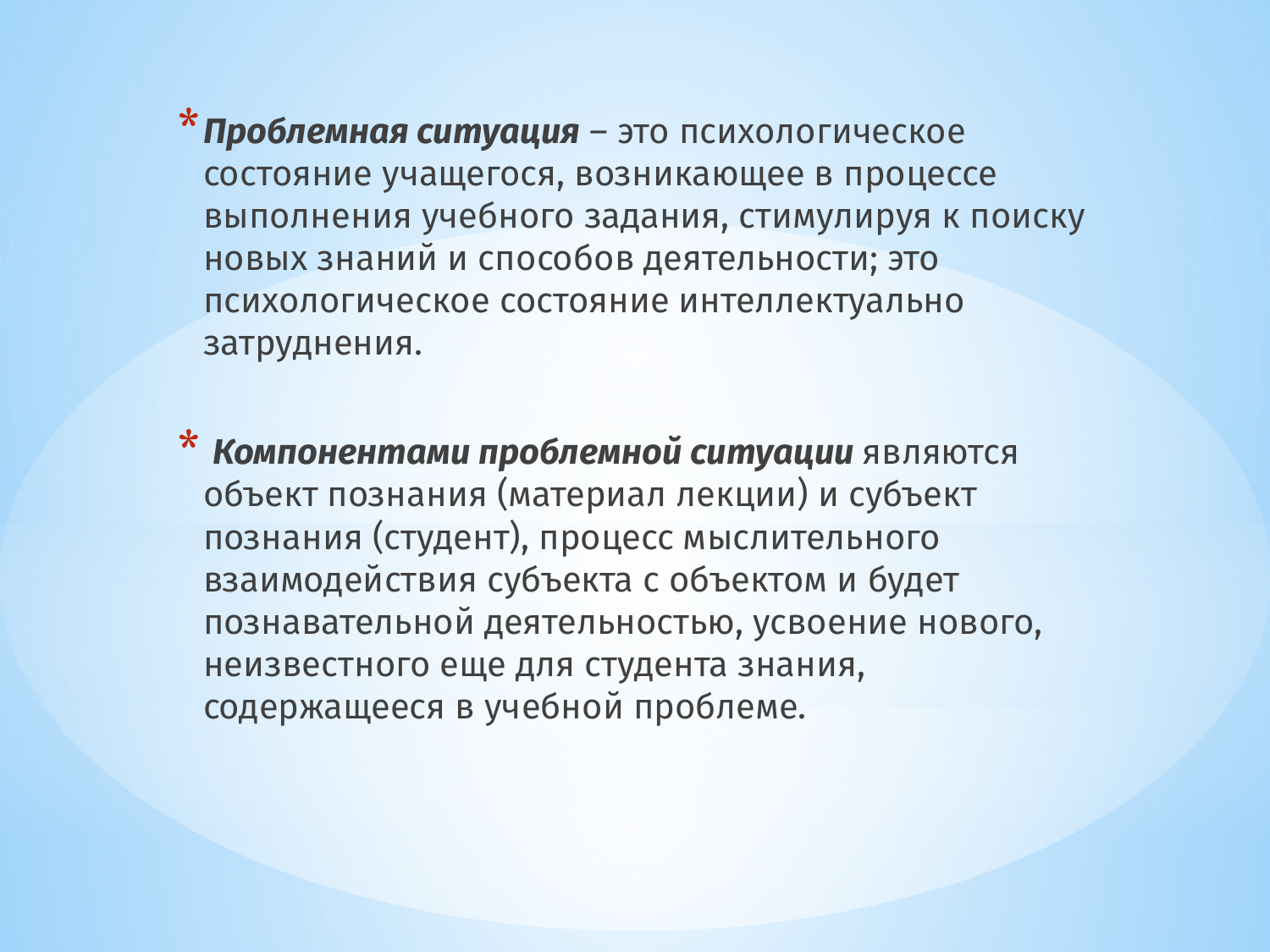

Проблемная ситуация – это психологическое состояние учащегося, возникающее в процессе выполнения учебного задания, стимулируя к поиску новых знаний и способов деятельности; это психологическое состояние интеллектуально затруднения.

 Компонентами проблемной ситуации являются объект познания (материал лекции) и субъект познания (студент), процесс мыслительного взаимодействия субъекта с объектом и будет познавательной деятельностью, усвоение нового, неизвестного еще для студента знания, содержащееся в учебной проблеме.